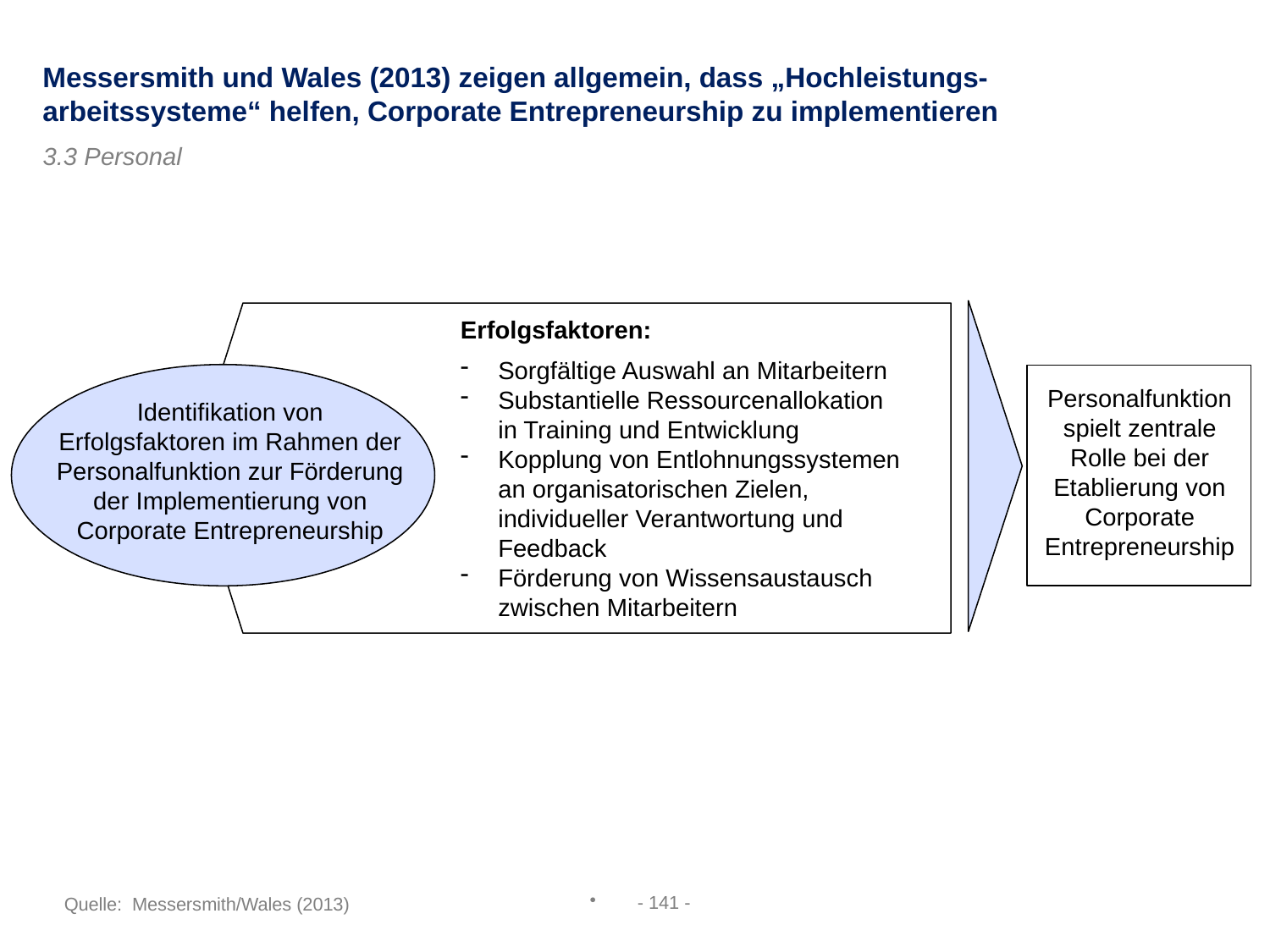

Messersmith und Wales (2013) zeigen allgemein, dass „Hochleistungs-arbeitssysteme“ helfen, Corporate Entrepreneurship zu implementieren
3.3 Personal

Erfolgsfaktoren:
Sorgfältige Auswahl an Mitarbeitern
Substantielle Ressourcenallokation in Training und Entwicklung
Kopplung von Entlohnungssystemen an organisatorischen Zielen, individueller Verantwortung und Feedback
Förderung von Wissensaustausch zwischen Mitarbeitern

Personalfunktion spielt zentrale Rolle bei der Etablierung von Corporate Entrepreneurship
Identifikation von Erfolgsfaktoren im Rahmen der Personalfunktion zur Förderung der Implementierung von Corporate Entrepreneurship

- 141 -
Quelle:  Messersmith/Wales (2013)